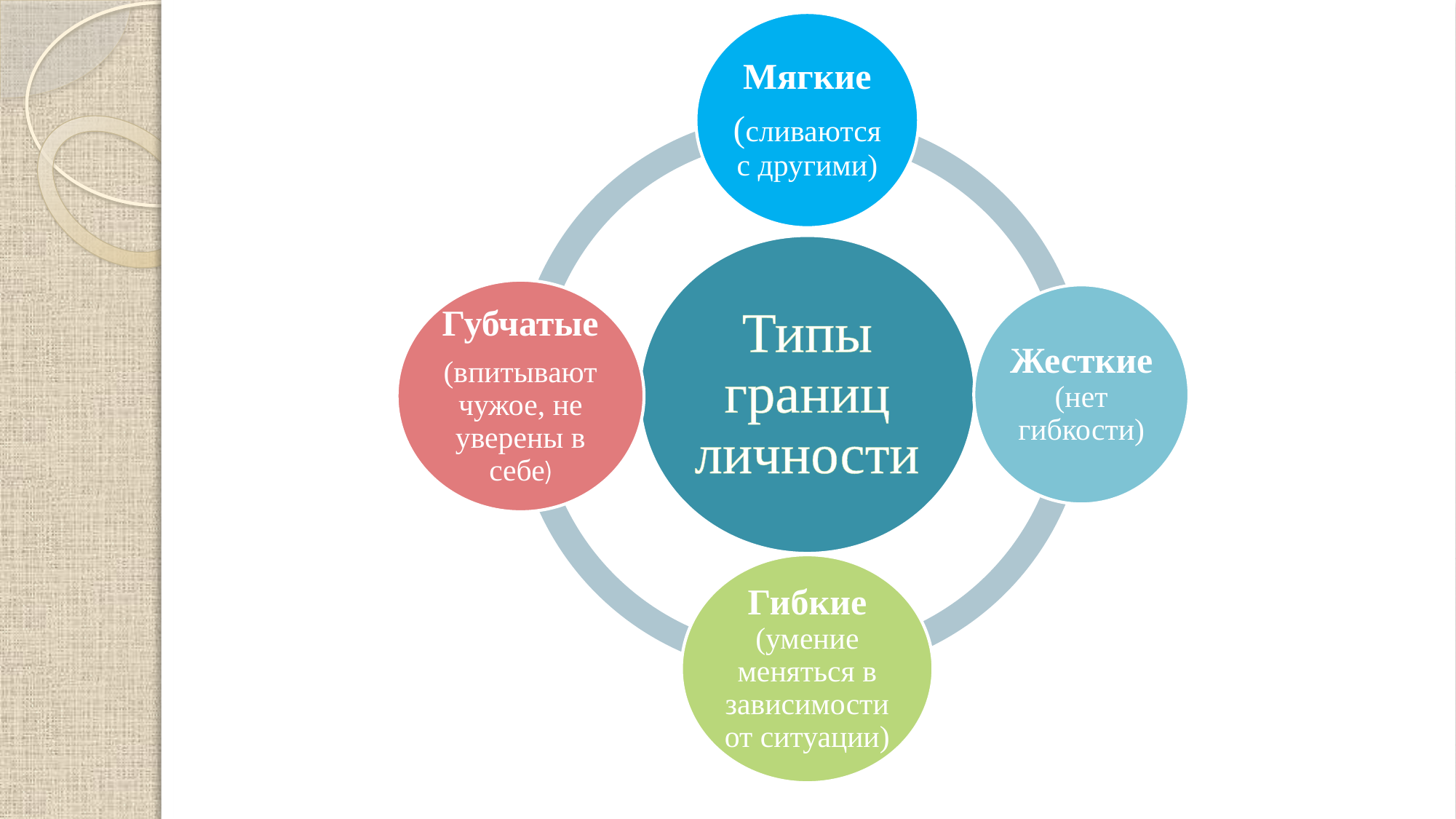

Типы границ личности
Мягкие
(сливаются с другими)
Жесткие (нет гибкости)
Гибкие (умение меняться в зависимости от ситуации)
Губчатые
(впитывают чужое, не уверены в себе)